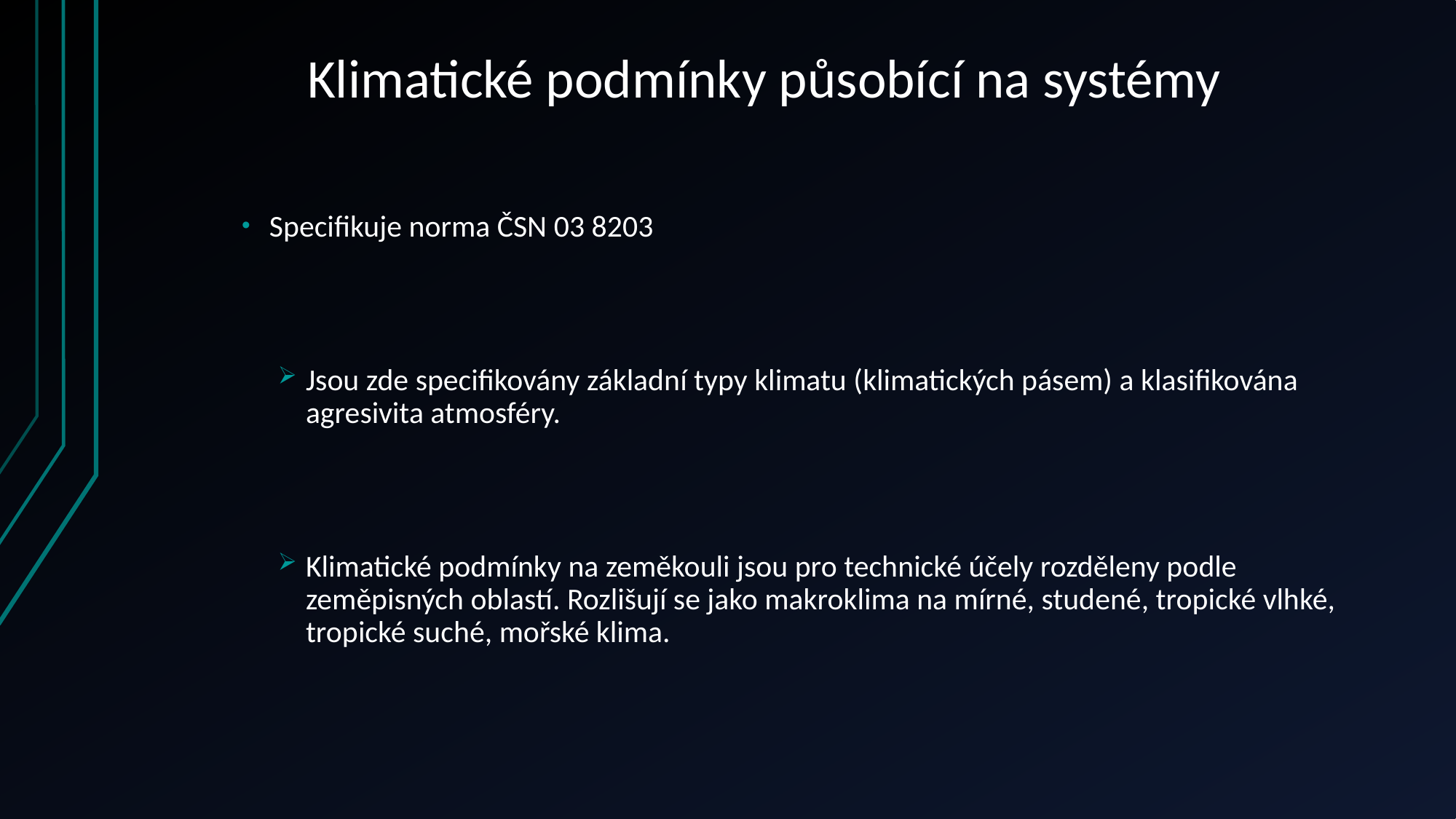

# Klimatické podmínky působící na systémy
Specifikuje norma ČSN 03 8203

Jsou zde specifikovány základní typy klimatu (klimatických pásem) a klasifikována agresivita atmosféry.

Klimatické podmínky na zeměkouli jsou pro technické účely rozděleny podle zeměpisných oblastí. Rozlišují se jako makroklima na mírné, studené, tropické vlhké, tropické suché, mořské klima.